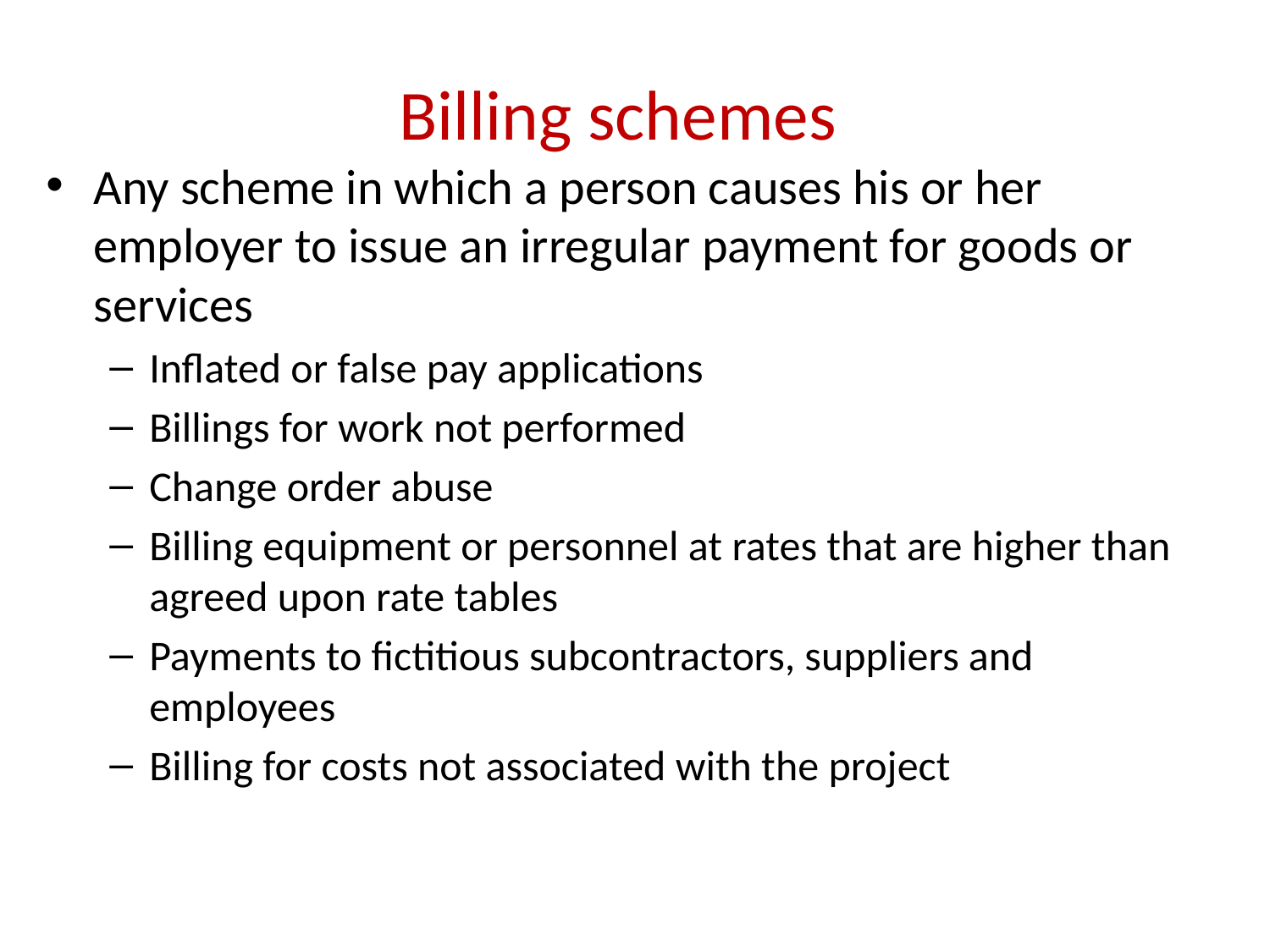

# Billing schemes
Any scheme in which a person causes his or her employer to issue an irregular payment for goods or services
Inflated or false pay applications
Billings for work not performed
Change order abuse
Billing equipment or personnel at rates that are higher than agreed upon rate tables
Payments to fictitious subcontractors, suppliers and employees
Billing for costs not associated with the project